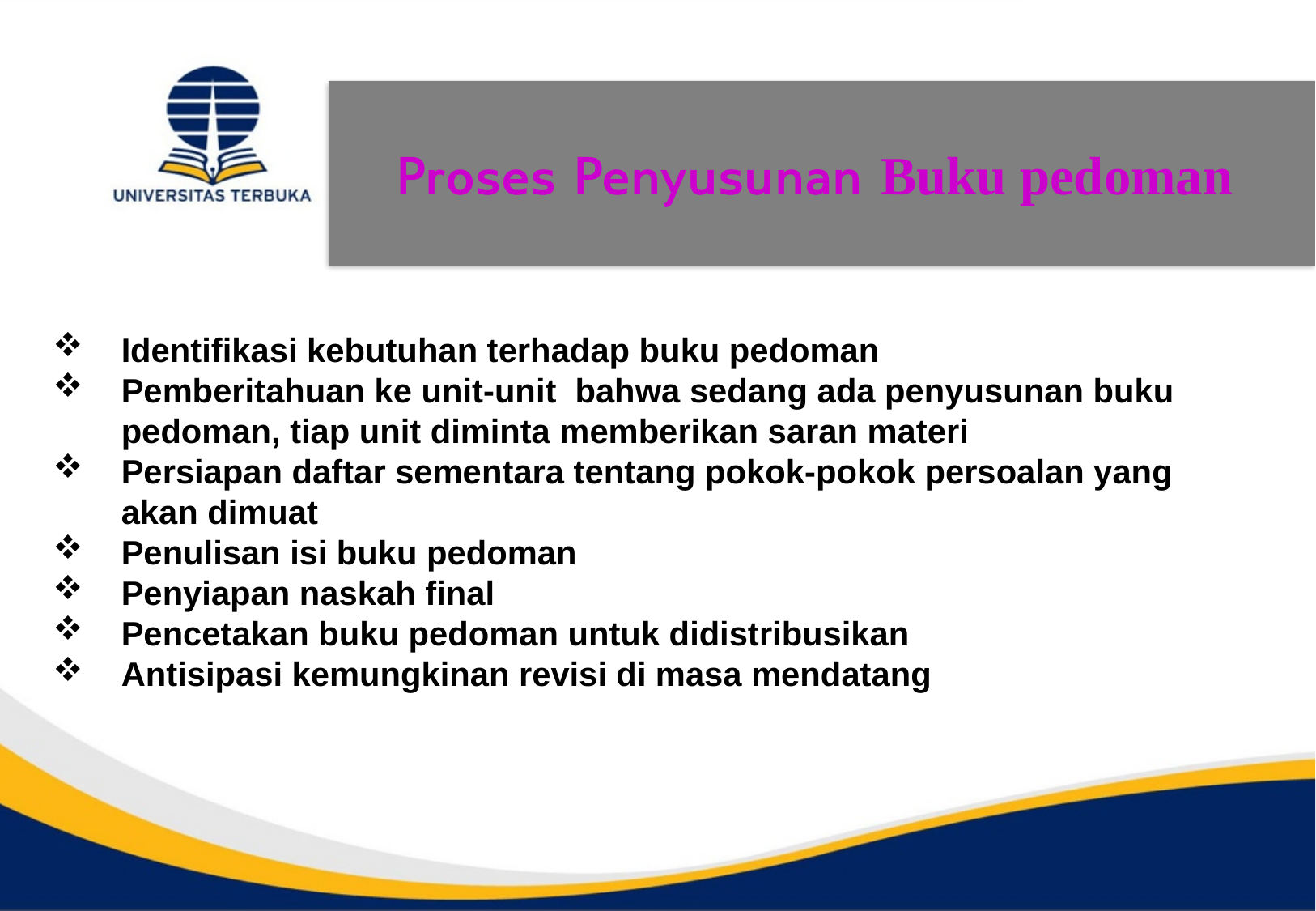

Proses Penyusunan Buku pedoman
Identifikasi kebutuhan terhadap buku pedoman
Pemberitahuan ke unit-unit  bahwa sedang ada penyusunan buku pedoman, tiap unit diminta memberikan saran materi
Persiapan daftar sementara tentang pokok-pokok persoalan yang akan dimuat
Penulisan isi buku pedoman
Penyiapan naskah final
Pencetakan buku pedoman untuk didistribusikan
Antisipasi kemungkinan revisi di masa mendatang